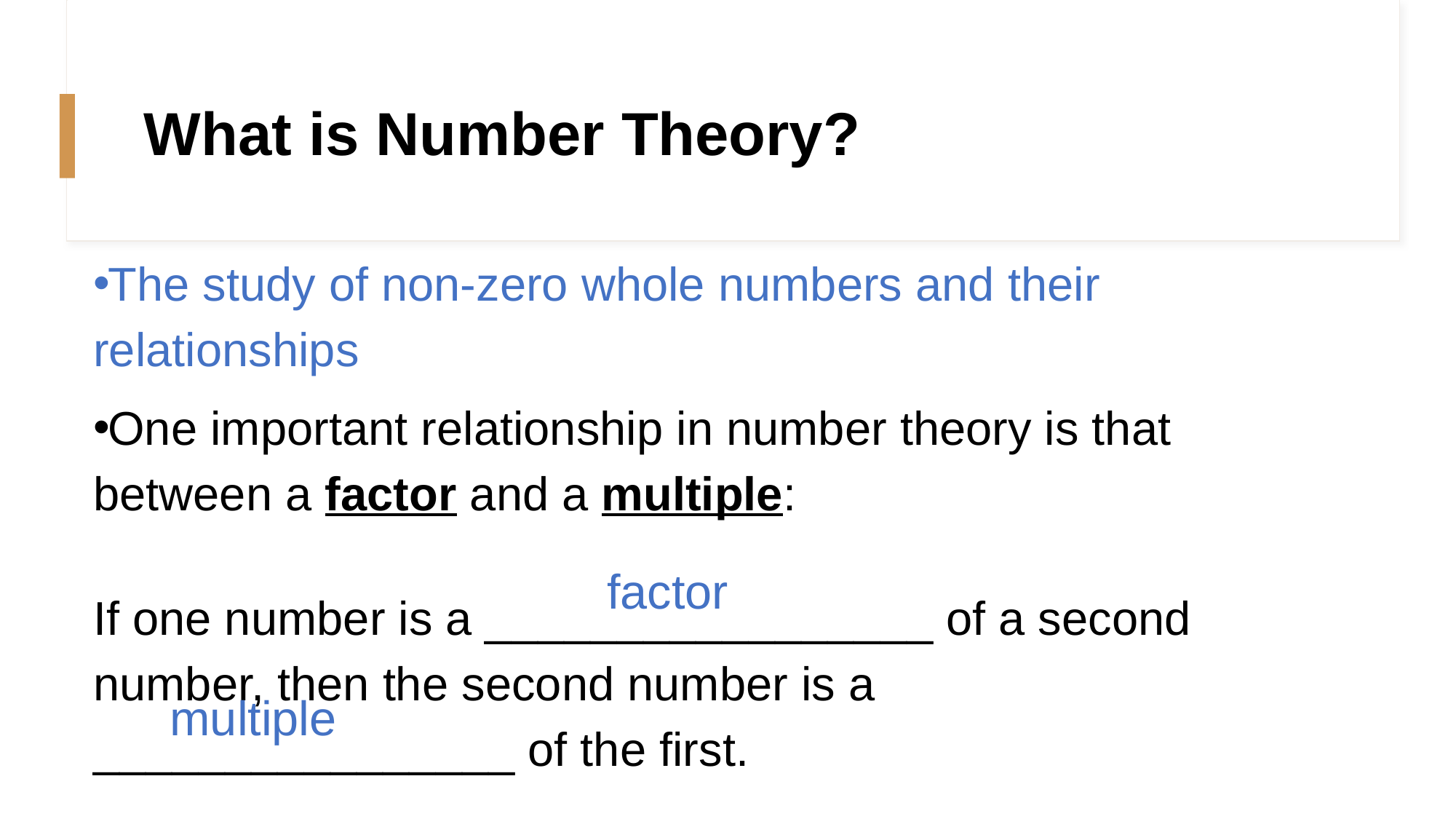

# What is Number Theory?
The study of non-zero whole numbers and their relationships
One important relationship in number theory is that between a factor and a multiple:
If one number is a _________________ of a second number, then the second number is a ________________ of the first.

factor
multiple